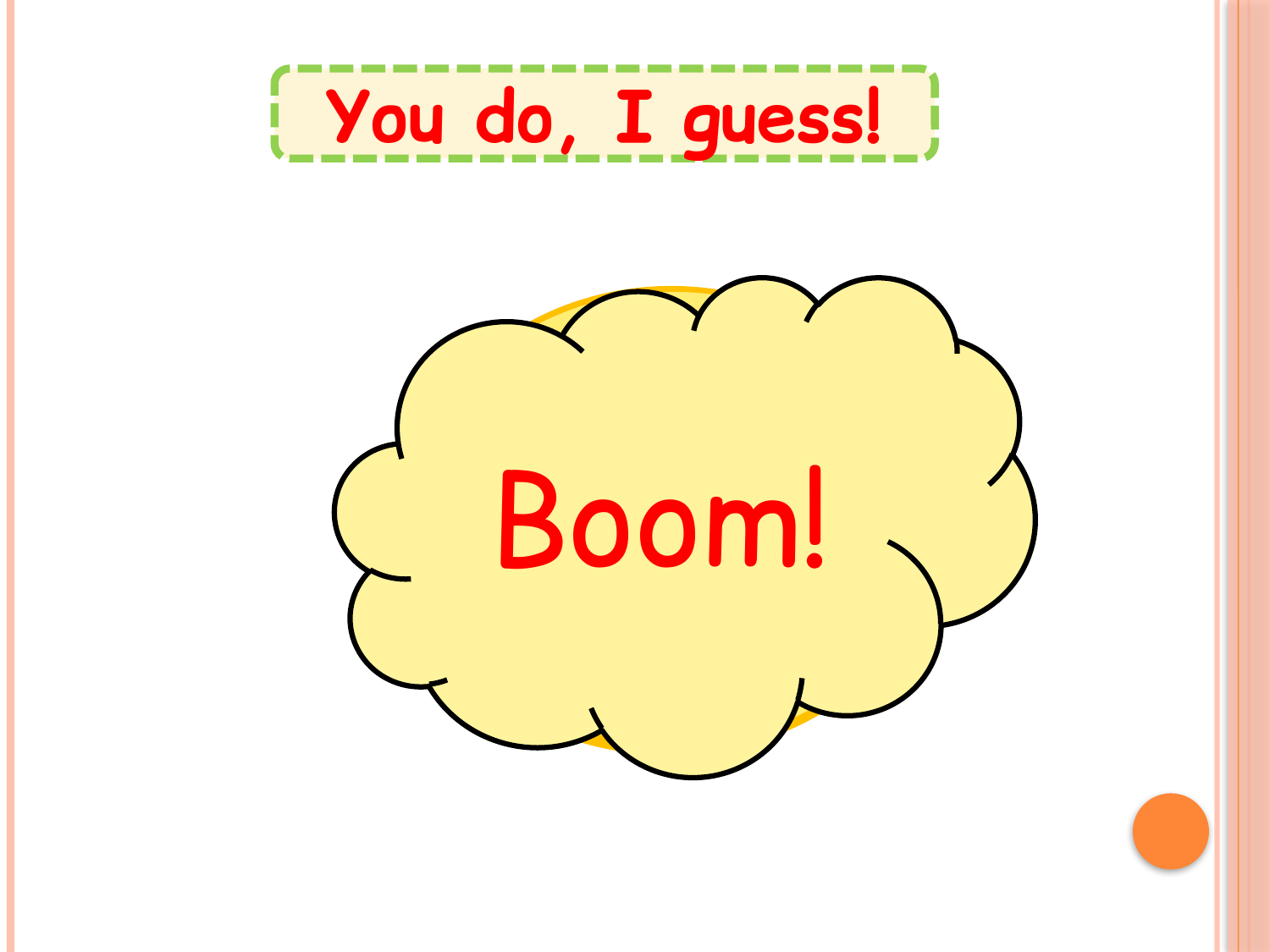

You do, I guess!
Boom!
9
3
2
1
5
6
4
11
15
8
7
10
17
13
12
14
19
18
16
20